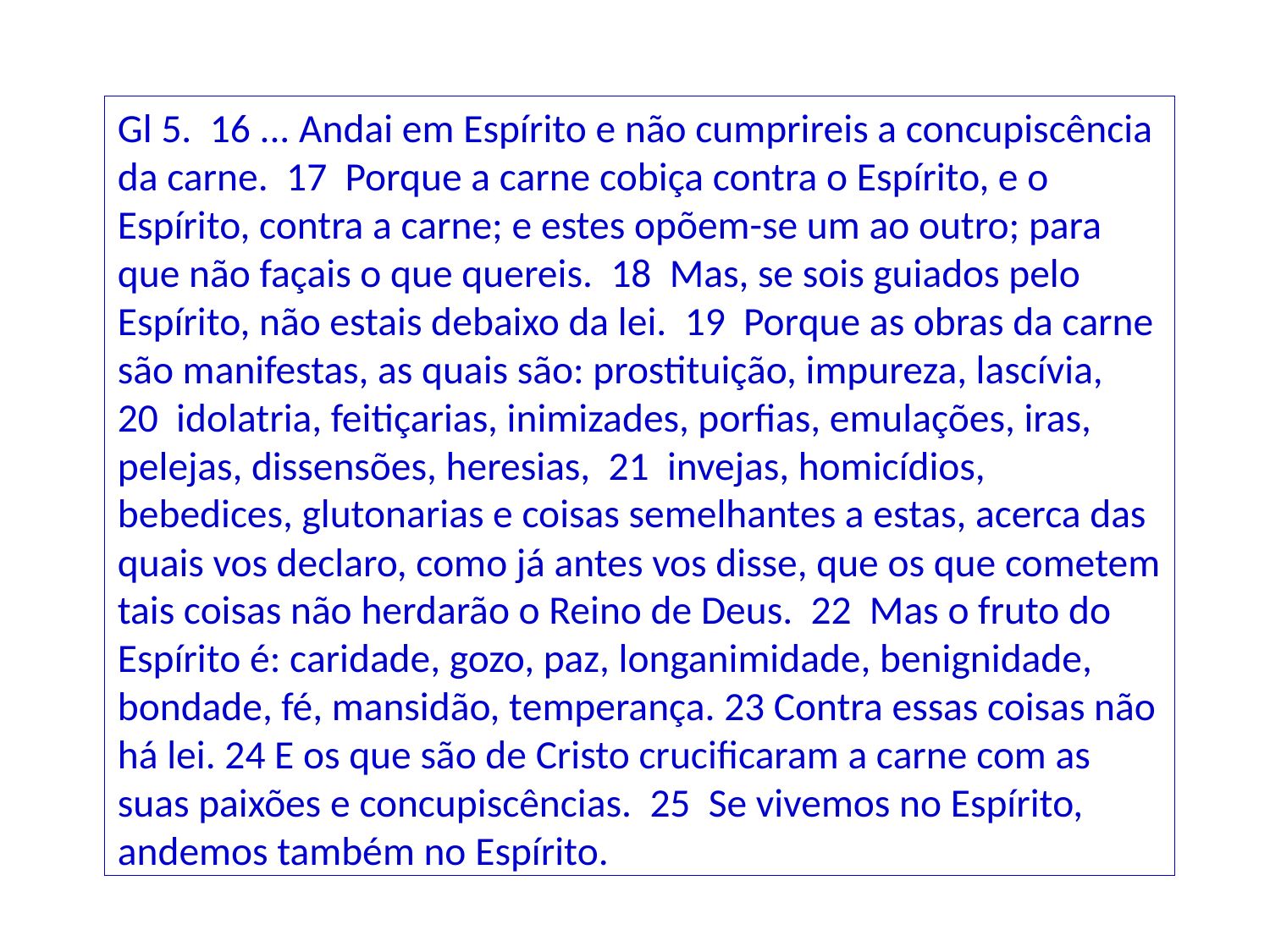

Gl 5.  16 ... Andai em Espírito e não cumprireis a concupiscência da carne.  17  Porque a carne cobiça contra o Espírito, e o Espírito, contra a carne; e estes opõem-se um ao outro; para que não façais o que quereis.  18  Mas, se sois guiados pelo Espírito, não estais debaixo da lei.  19  Porque as obras da carne são manifestas, as quais são: prostituição, impureza, lascívia,  20  idolatria, feitiçarias, inimizades, porfias, emulações, iras, pelejas, dissensões, heresias,  21  invejas, homicídios, bebedices, glutonarias e coisas semelhantes a estas, acerca das quais vos declaro, como já antes vos disse, que os que cometem tais coisas não herdarão o Reino de Deus.  22  Mas o fruto do Espírito é: caridade, gozo, paz, longanimidade, benignidade, bondade, fé, mansidão, temperança. 23 Contra essas coisas não há lei. 24 E os que são de Cristo crucificaram a carne com as suas paixões e concupiscências.  25  Se vivemos no Espírito, andemos também no Espírito.